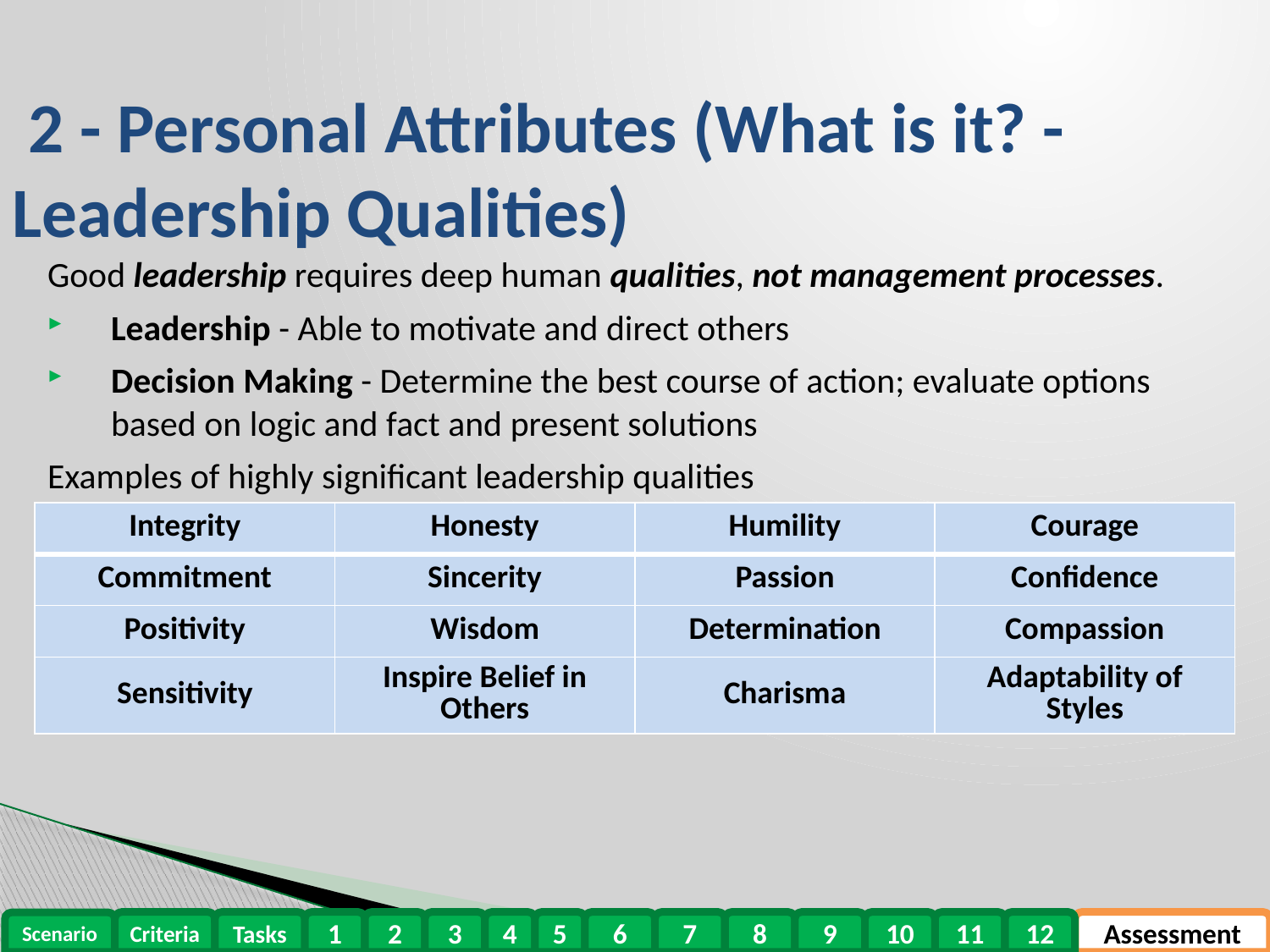

# 2 - Personal Attributes (What is it? - Leadership Qualities)
Good leadership requires deep human qualities, not management processes.
Leadership - Able to motivate and direct others
Decision Making - Determine the best course of action; evaluate options based on logic and fact and present solutions
Examples of highly significant leadership qualities

| Integrity | Honesty | Humility | Courage |
| --- | --- | --- | --- |
| Commitment | Sincerity | Passion | Confidence |
| Positivity | Wisdom | Determination | Compassion |
| Sensitivity | Inspire Belief in Others | Charisma | Adaptability of Styles |